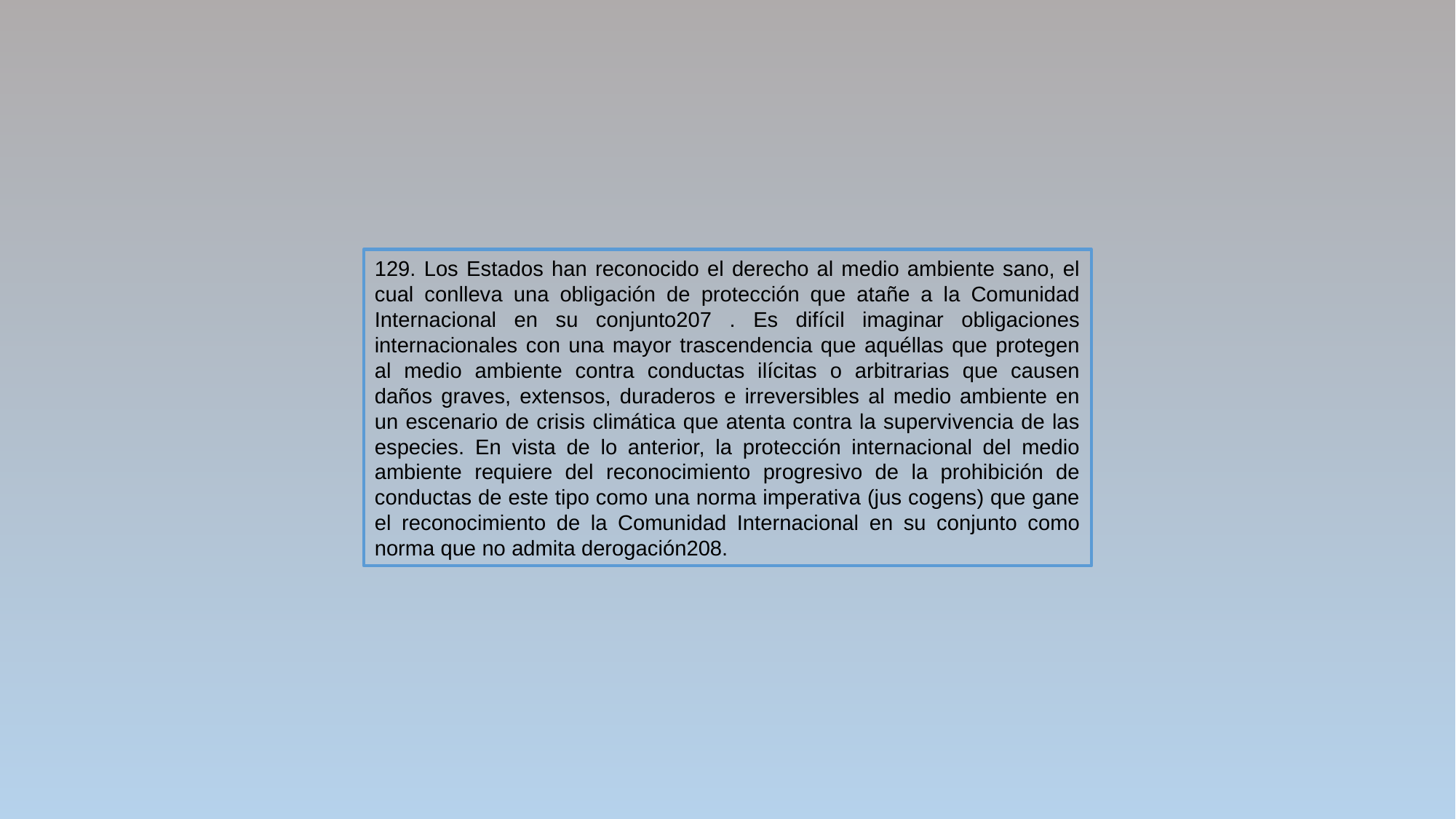

129. Los Estados han reconocido el derecho al medio ambiente sano, el cual conlleva una obligación de protección que atañe a la Comunidad Internacional en su conjunto207 . Es difícil imaginar obligaciones internacionales con una mayor trascendencia que aquéllas que protegen al medio ambiente contra conductas ilícitas o arbitrarias que causen daños graves, extensos, duraderos e irreversibles al medio ambiente en un escenario de crisis climática que atenta contra la supervivencia de las especies. En vista de lo anterior, la protección internacional del medio ambiente requiere del reconocimiento progresivo de la prohibición de conductas de este tipo como una norma imperativa (jus cogens) que gane el reconocimiento de la Comunidad Internacional en su conjunto como norma que no admita derogación208.